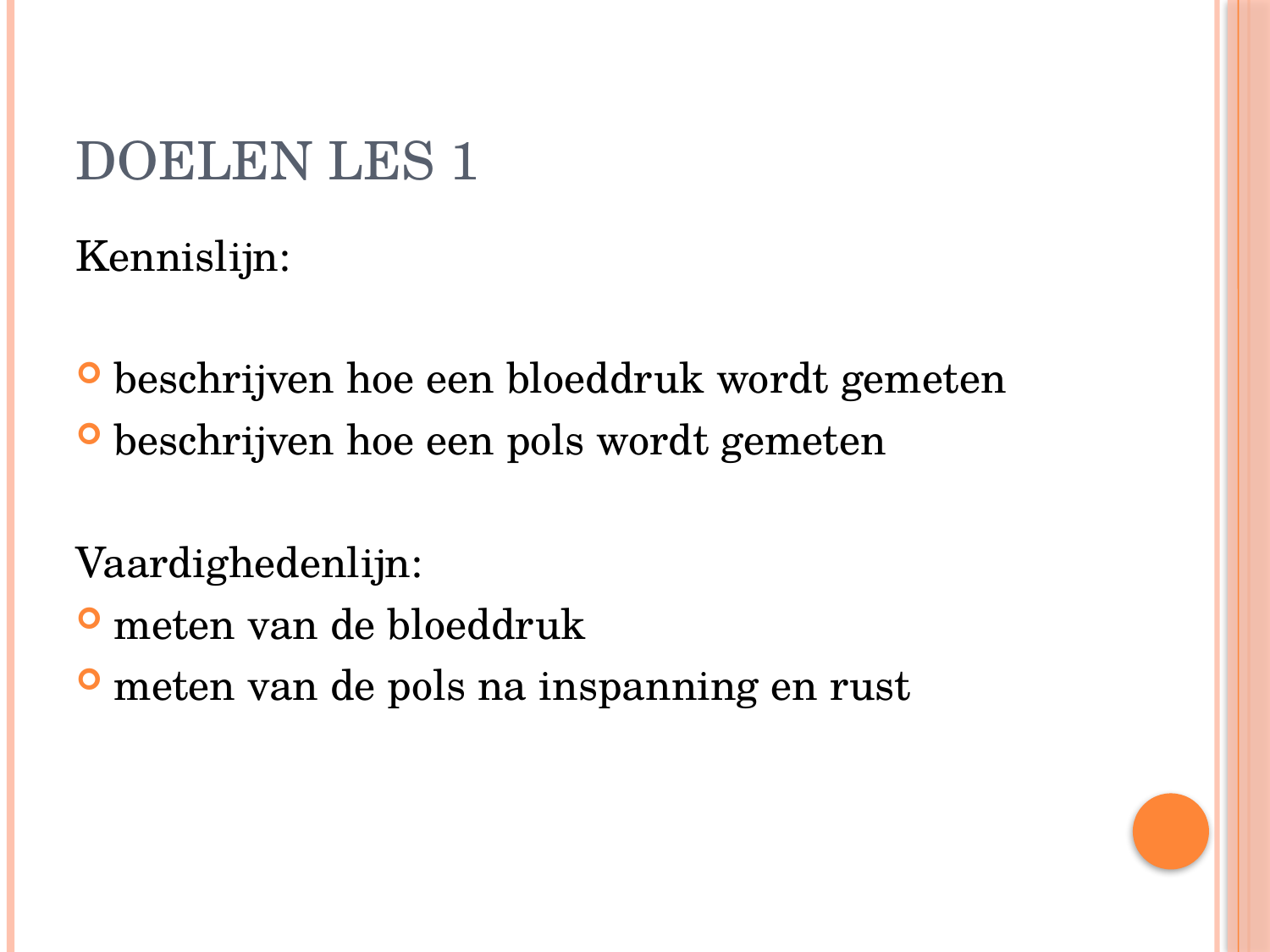

# Doelen les 1
Kennislijn:

beschrijven hoe een bloeddruk wordt gemeten
beschrijven hoe een pols wordt gemeten

Vaardighedenlijn:
meten van de bloeddruk
meten van de pols na inspanning en rust